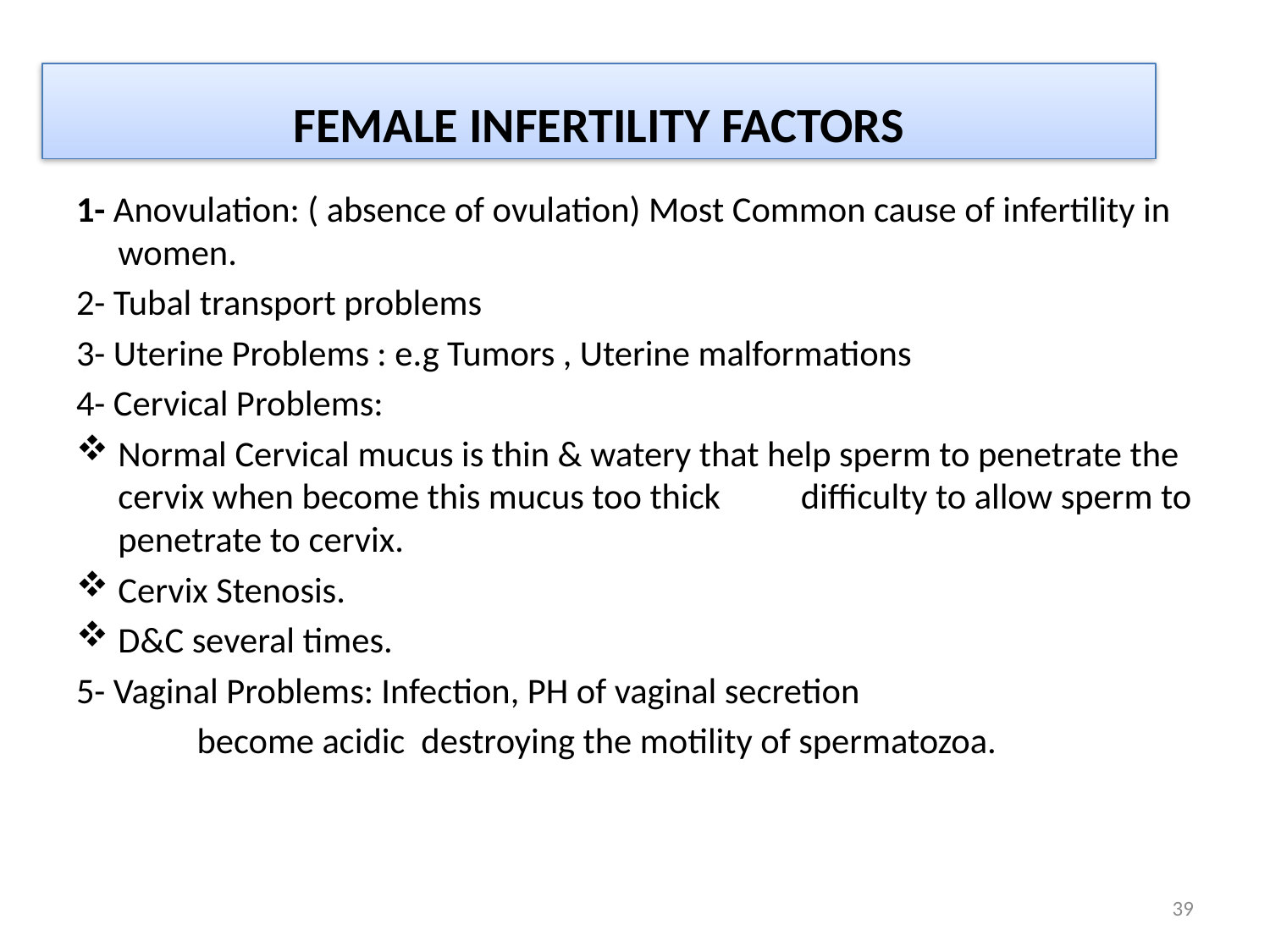

FEMALE INFERTILITY FACTORS
1- Anovulation: ( absence of ovulation) Most Common cause of infertility in women.
2- Tubal transport problems
3- Uterine Problems : e.g Tumors , Uterine malformations
4- Cervical Problems:
Normal Cervical mucus is thin & watery that help sperm to penetrate the cervix when become this mucus too thick          difficulty to allow sperm to penetrate to cervix.
Cervix Stenosis.
D&C several times.
5- Vaginal Problems: Infection, PH of vaginal secretion
               become acidic  destroying the motility of spermatozoa.

39